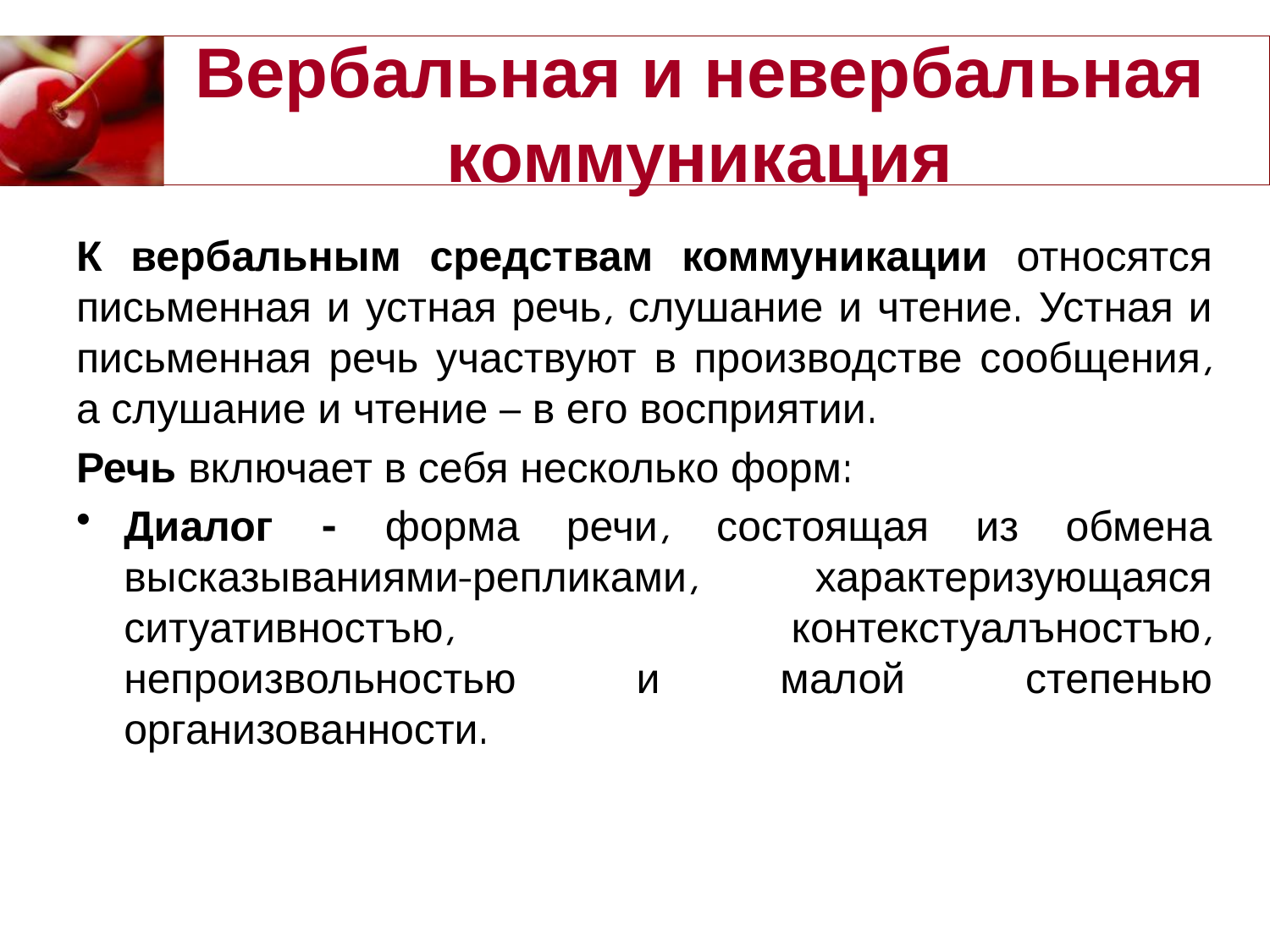

# Вербальная и невербальная коммуникация
К вербальным средствам коммуникации относятся письменная и устная речь, слушание и чтение. Устная и письменная речь участвуют в производстве сообщения, а слушание и чтение – в его восприятии.
Речь включает в себя несколько форм:
Диалог - форма речи, состоящая из обмена высказываниями-репликами, характеризующаяся ситуативностъю, контекстуалъностъю, непроизвольностью и малой степенью организованности.